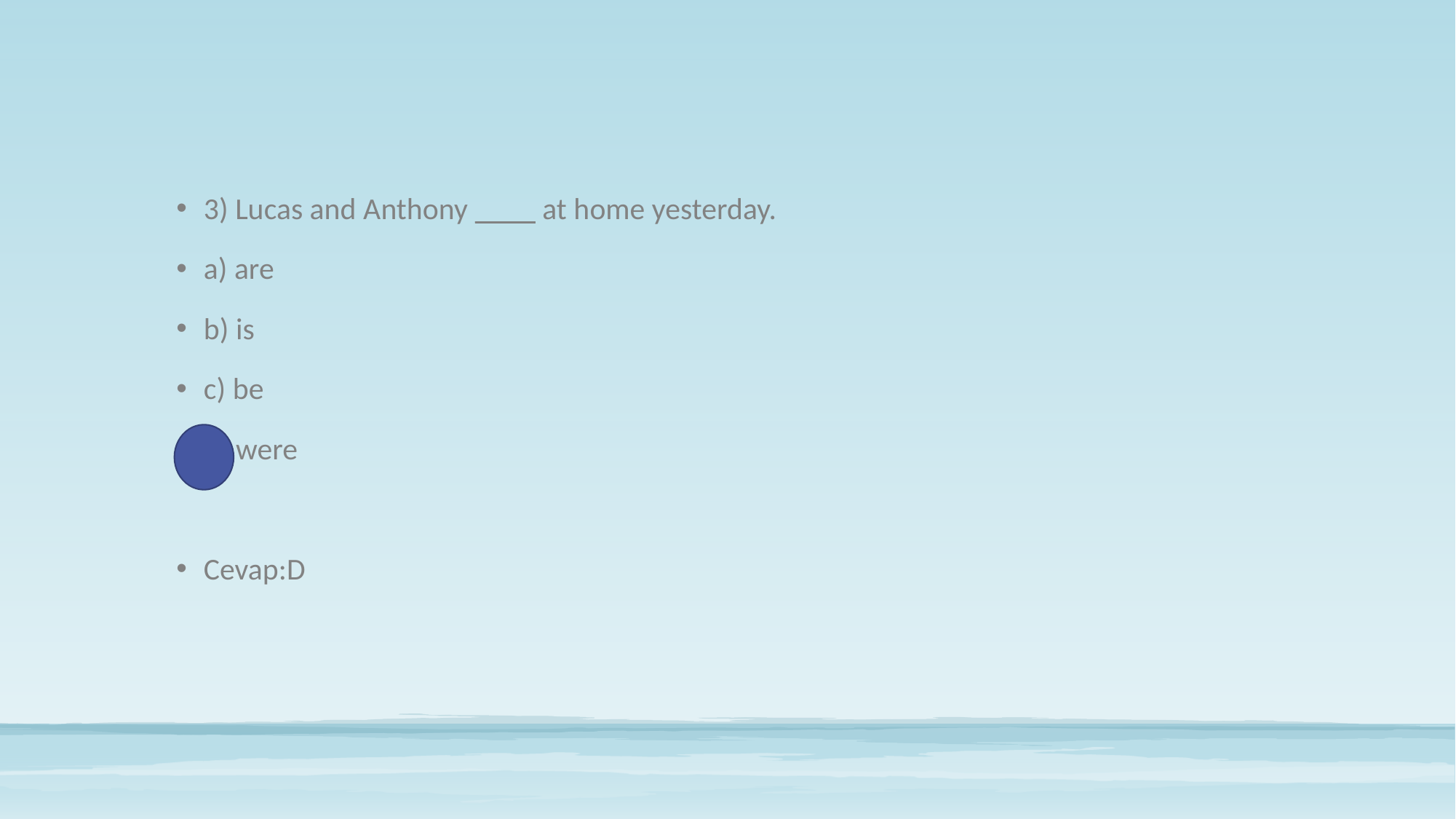

#
3) Lucas and Anthony ____ at home yesterday.
a) are
b) is
c) be
d) were

Cevap:D